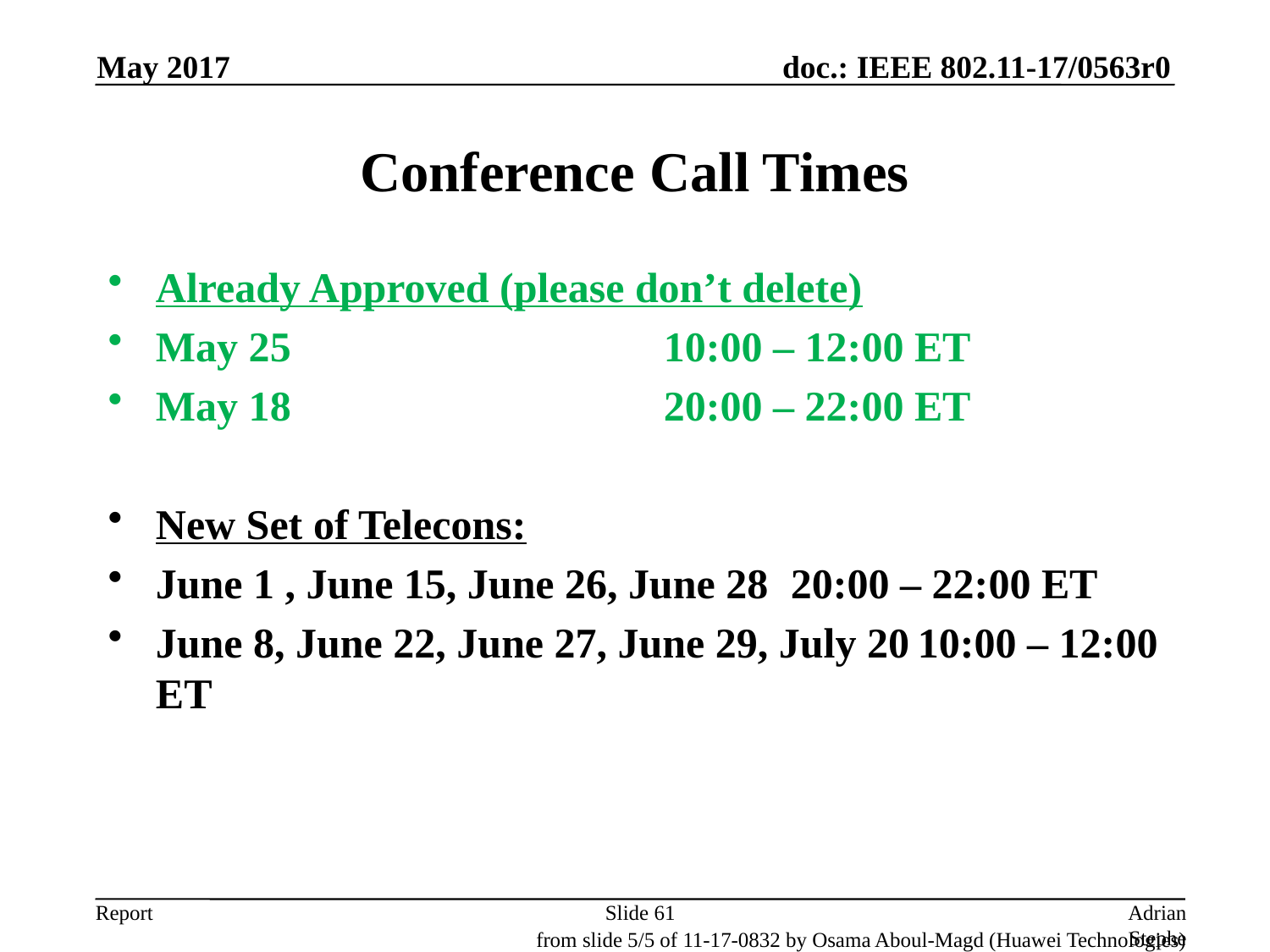

May 2017
# Conference Call Times
Already Approved (please don’t delete)
May 25			10:00 – 12:00 ET
May 18			20:00 – 22:00 ET

New Set of Telecons:
June 1 , June 15, June 26, June 28 	20:00 – 22:00 ET
June 8, June 22, June 27, June 29, July 20	10:00 – 12:00 ET

Slide 61
Adrian Stephens, Intel Corporation
from slide 5/5 of 11-17-0832 by Osama Aboul-Magd (Huawei Technologies)